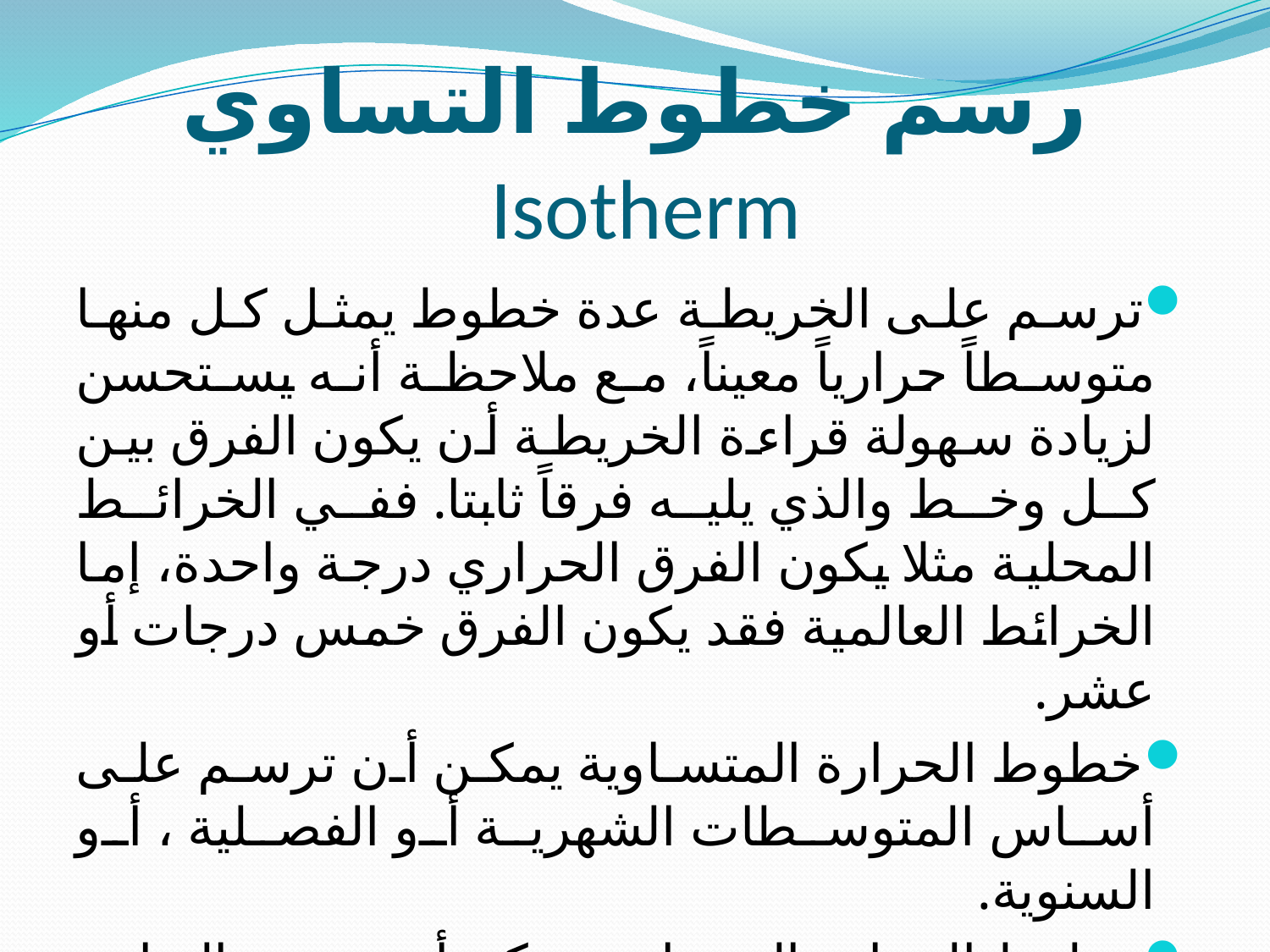

# رسم خطوط التساوي Isotherm
ترسم على الخريطة عدة خطوط يمثل كل منها متوسطاً حرارياً معيناً، مع ملاحظة أنه يستحسن لزيادة سهولة قراءة الخريطة أن يكون الفرق بين كل وخط والذي يليه فرقاً ثابتا. ففي الخرائط المحلية مثلا يكون الفرق الحراري درجة واحدة، إما الخرائط العالمية فقد يكون الفرق خمس درجات أو عشر.
خطوط الحرارة المتساوية يمكن أن ترسم على أساس المتوسطات الشهرية أو الفصلية ، أو السنوية.
خطوط الحرارة المتساوية يمكن أن ترسم بالبرامج التطبيقية المتخصصة.